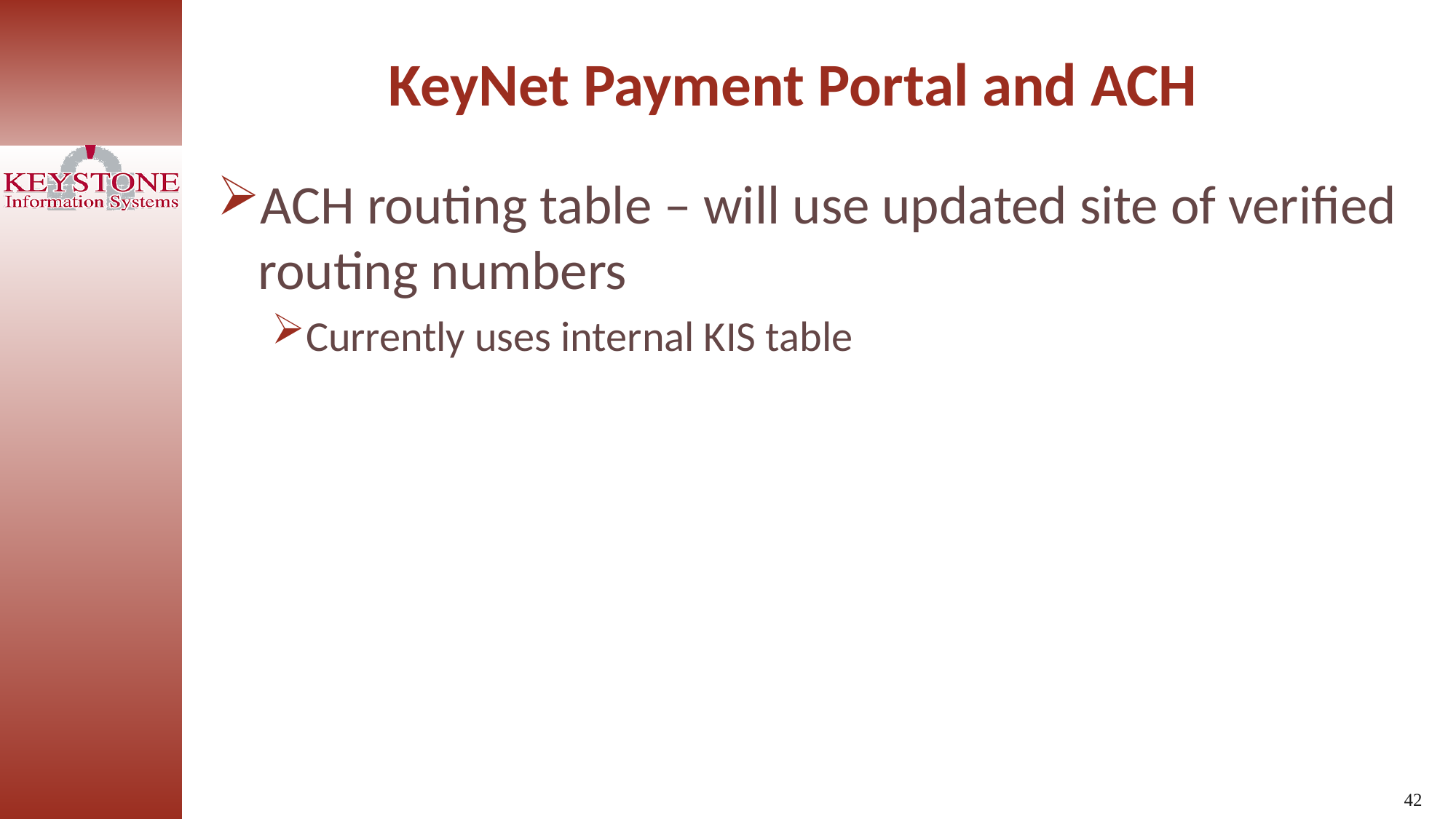

KeyNet Payment Portal and ACH
ACH routing table – will use updated site of verified routing numbers
Currently uses internal KIS table
42